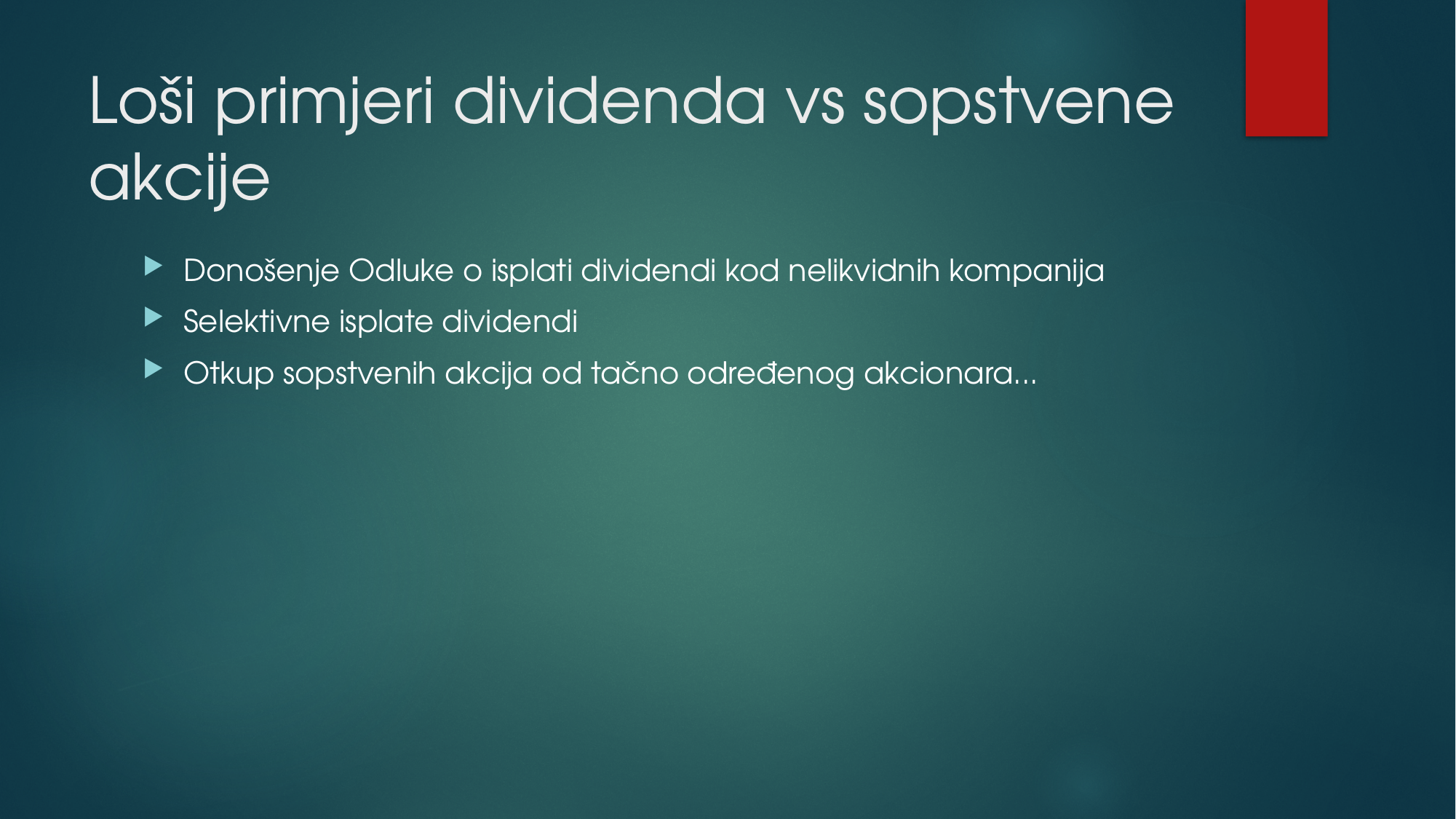

# Loši primjeri dividenda vs sopstvene akcije
Donošenje Odluke o isplati dividendi kod nelikvidnih kompanija
Selektivne isplate dividendi
Otkup sopstvenih akcija od tačno određenog akcionara...